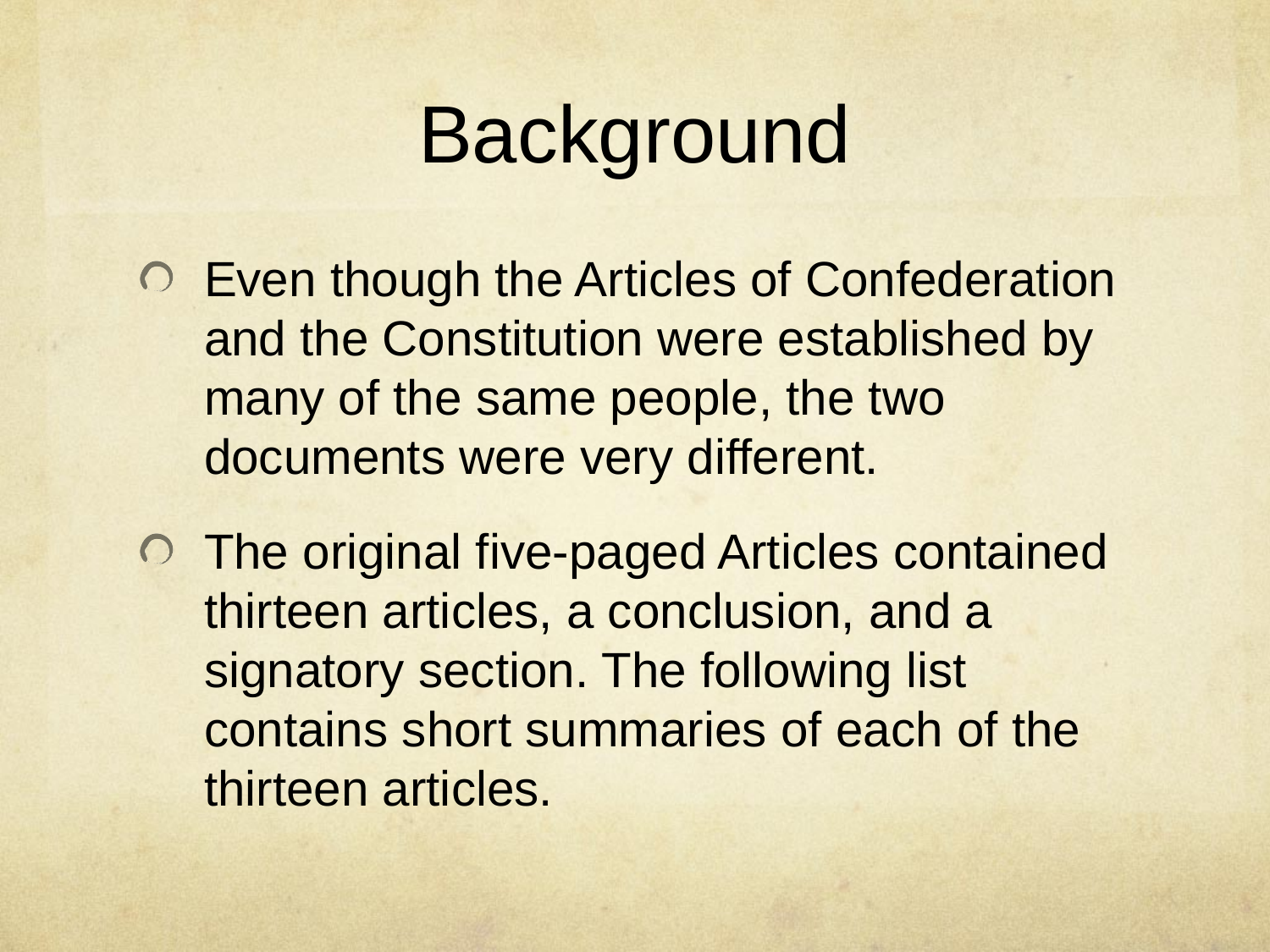

# Background
Even though the Articles of Confederation and the Constitution were established by many of the same people, the two documents were very different.
The original five-paged Articles contained thirteen articles, a conclusion, and a signatory section. The following list contains short summaries of each of the thirteen articles.